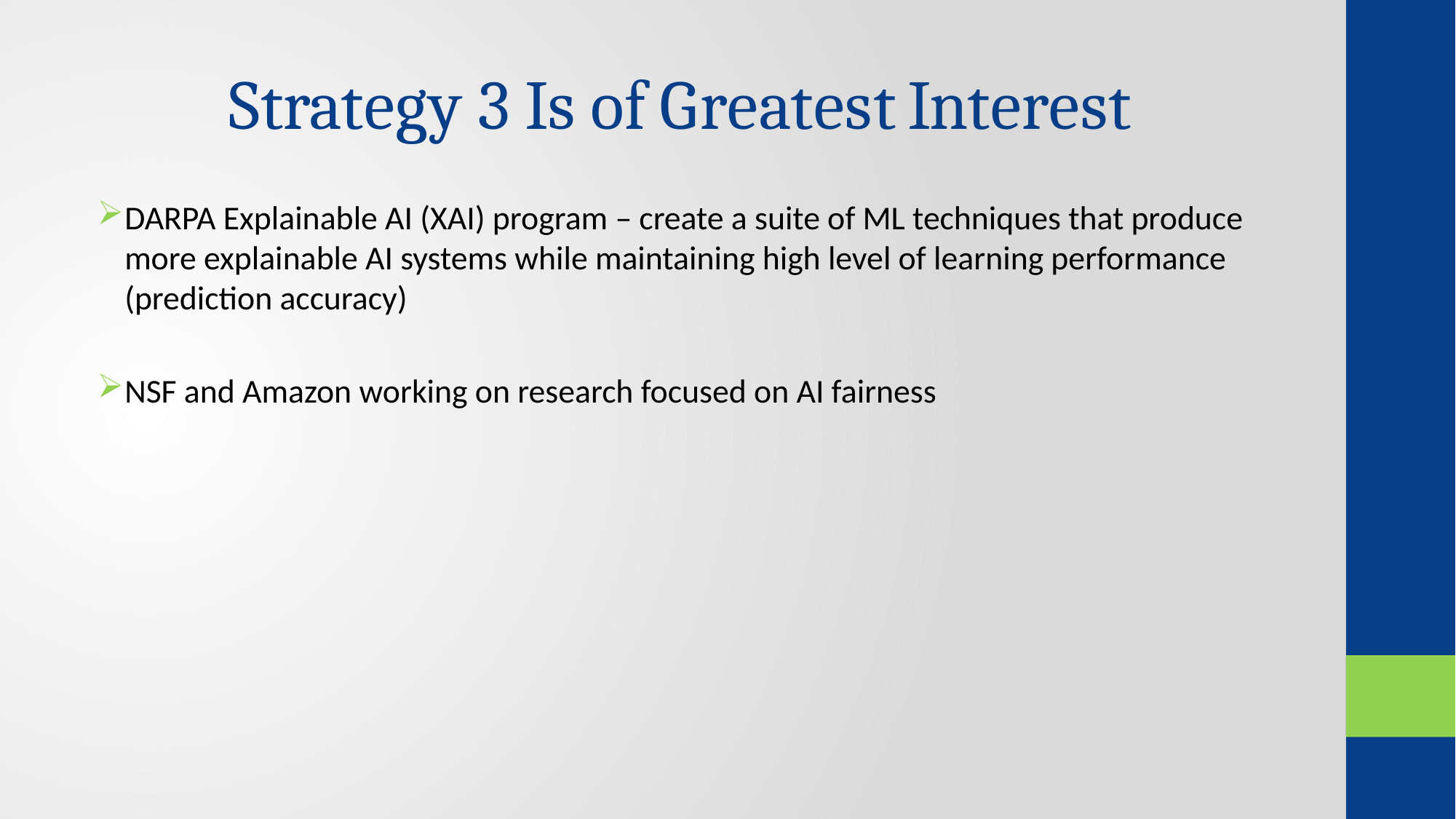

# Strategy 3 Is of Greatest Interest
DARPA Explainable AI (XAI) program – create a suite of ML techniques that produce more explainable AI systems while maintaining high level of learning performance (prediction accuracy)

NSF and Amazon working on research focused on AI fairness